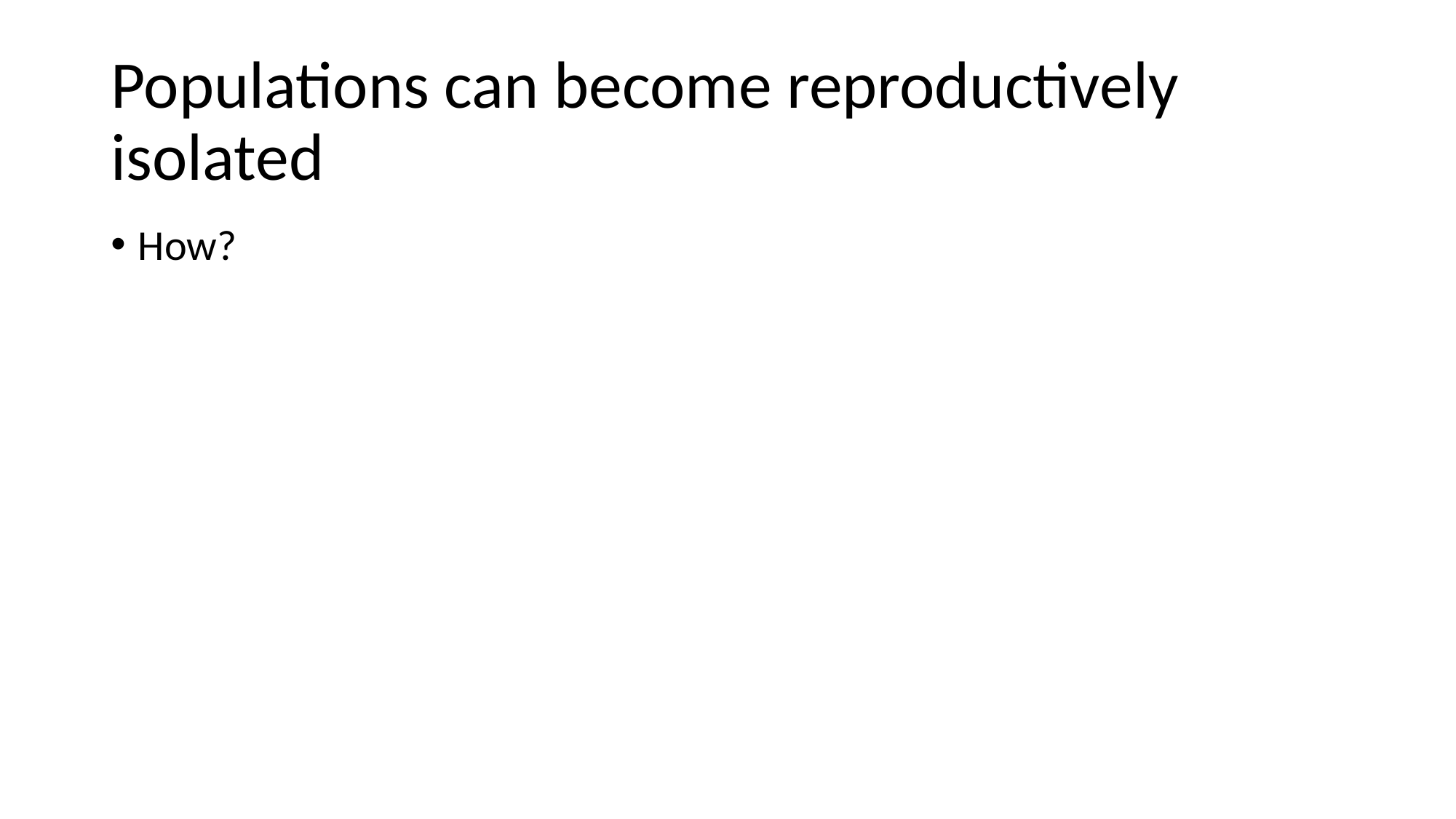

# Populations can become reproductively isolated
How?